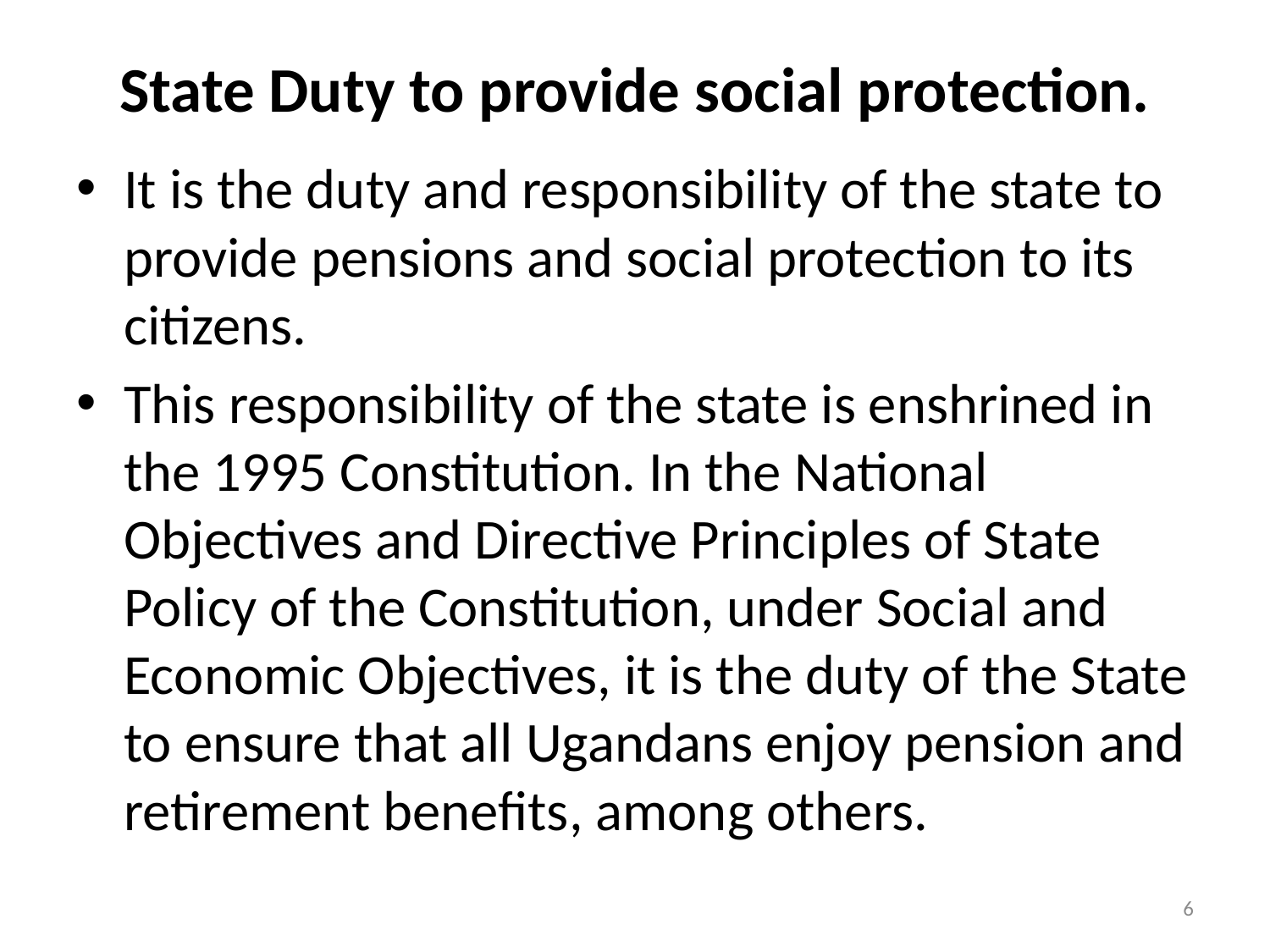

# State Duty to provide social protection.
It is the duty and responsibility of the state to provide pensions and social protection to its citizens.
This responsibility of the state is enshrined in the 1995 Constitution. In the National Objectives and Directive Principles of State Policy of the Constitution, under Social and Economic Objectives, it is the duty of the State to ensure that all Ugandans enjoy pension and retirement benefits, among others.
6